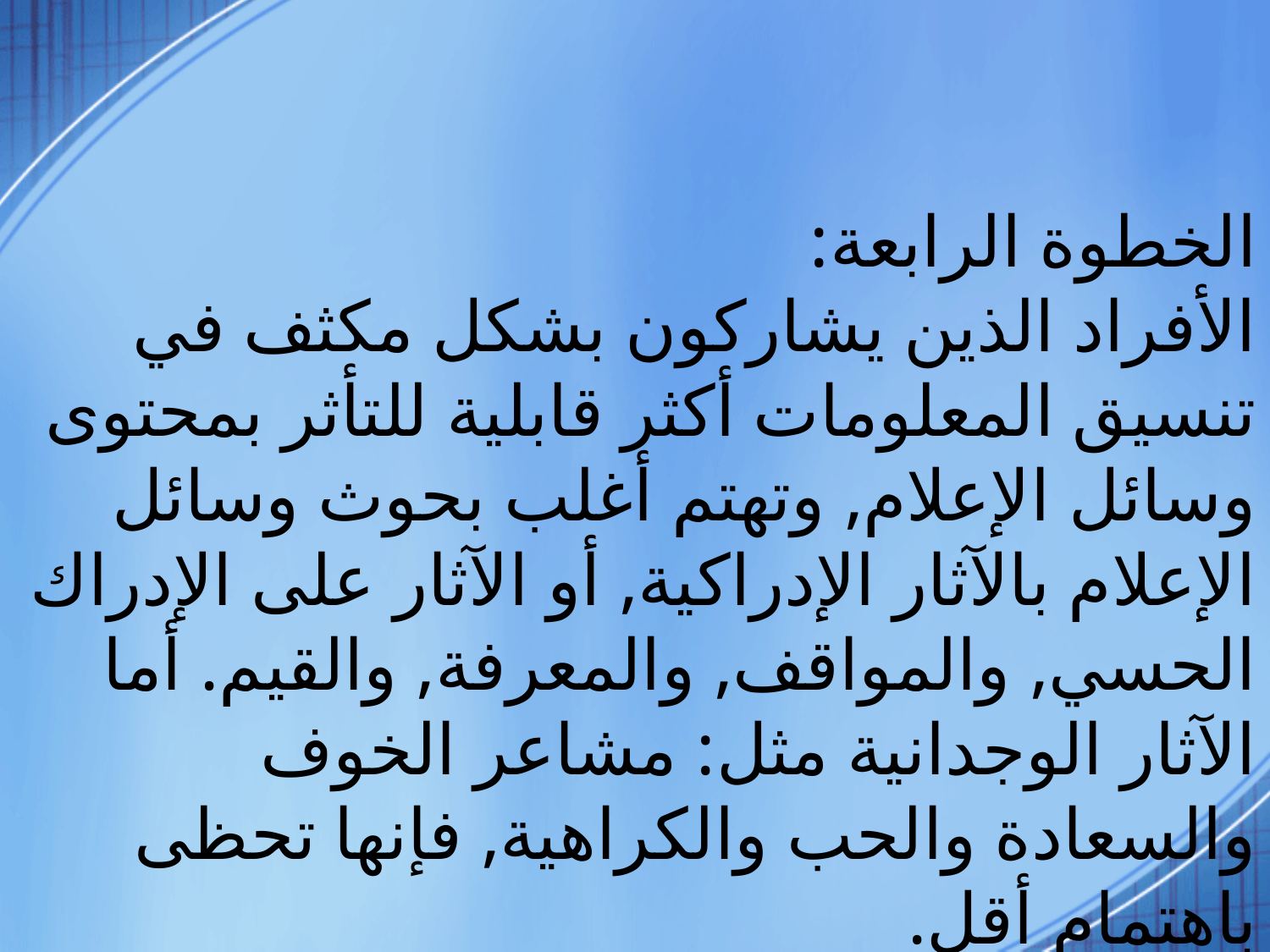

الخطوة الرابعة:
الأفراد الذين يشاركون بشكل مكثف في تنسيق المعلومات أكثر قابلية للتأثر بمحتوى وسائل الإعلام, وتهتم أغلب بحوث وسائل الإعلام بالآثار الإدراكية, أو الآثار على الإدراك الحسي, والمواقف, والمعرفة, والقيم. أما الآثار الوجدانية مثل: مشاعر الخوف والسعادة والحب والكراهية, فإنها تحظى باهتمام أقل.